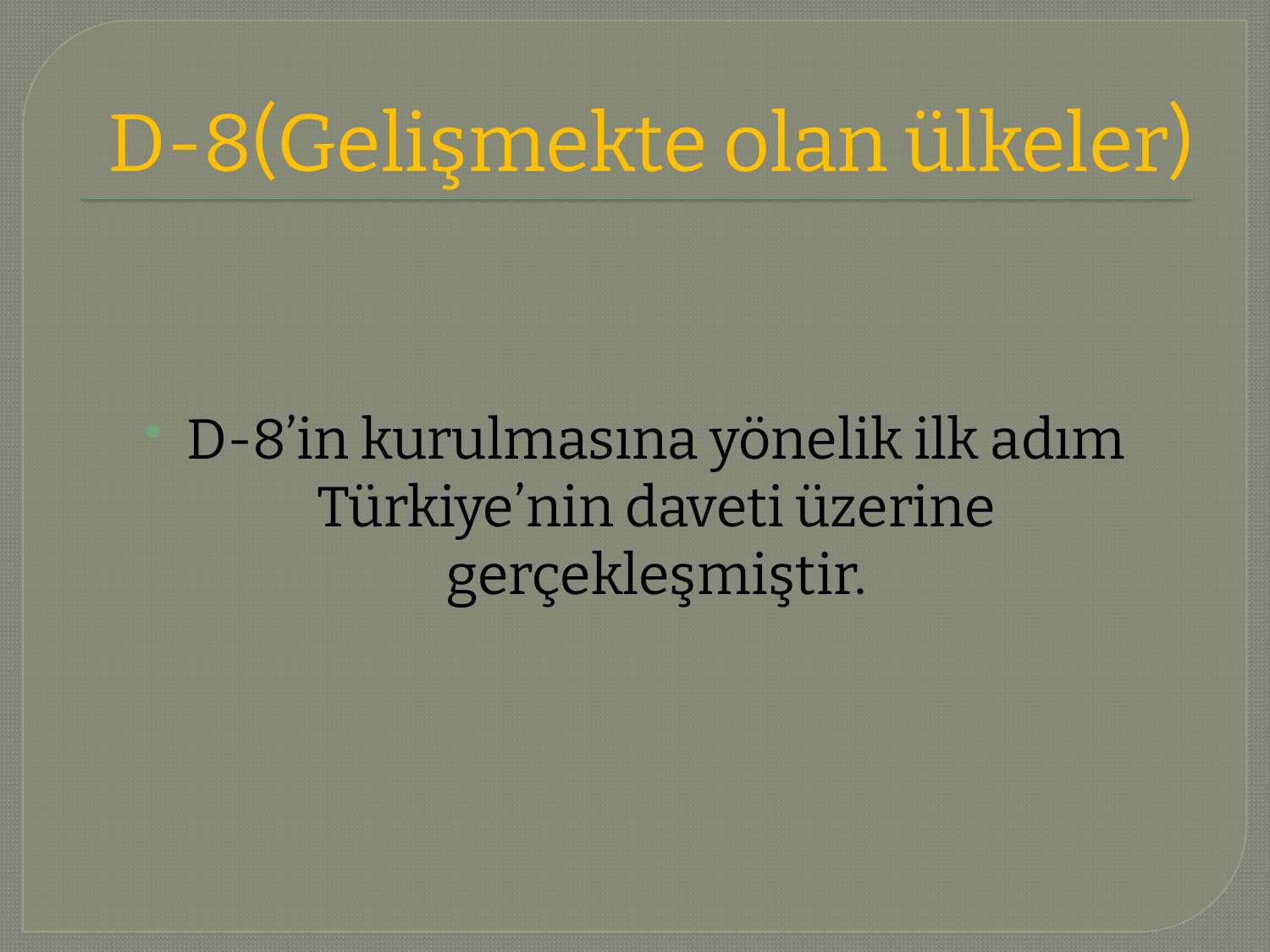

# D-8(Gelişmekte olan ülkeler)
D-8’in kurulmasına yönelik ilk adım Türkiye’nin daveti üzerine gerçekleşmiştir.